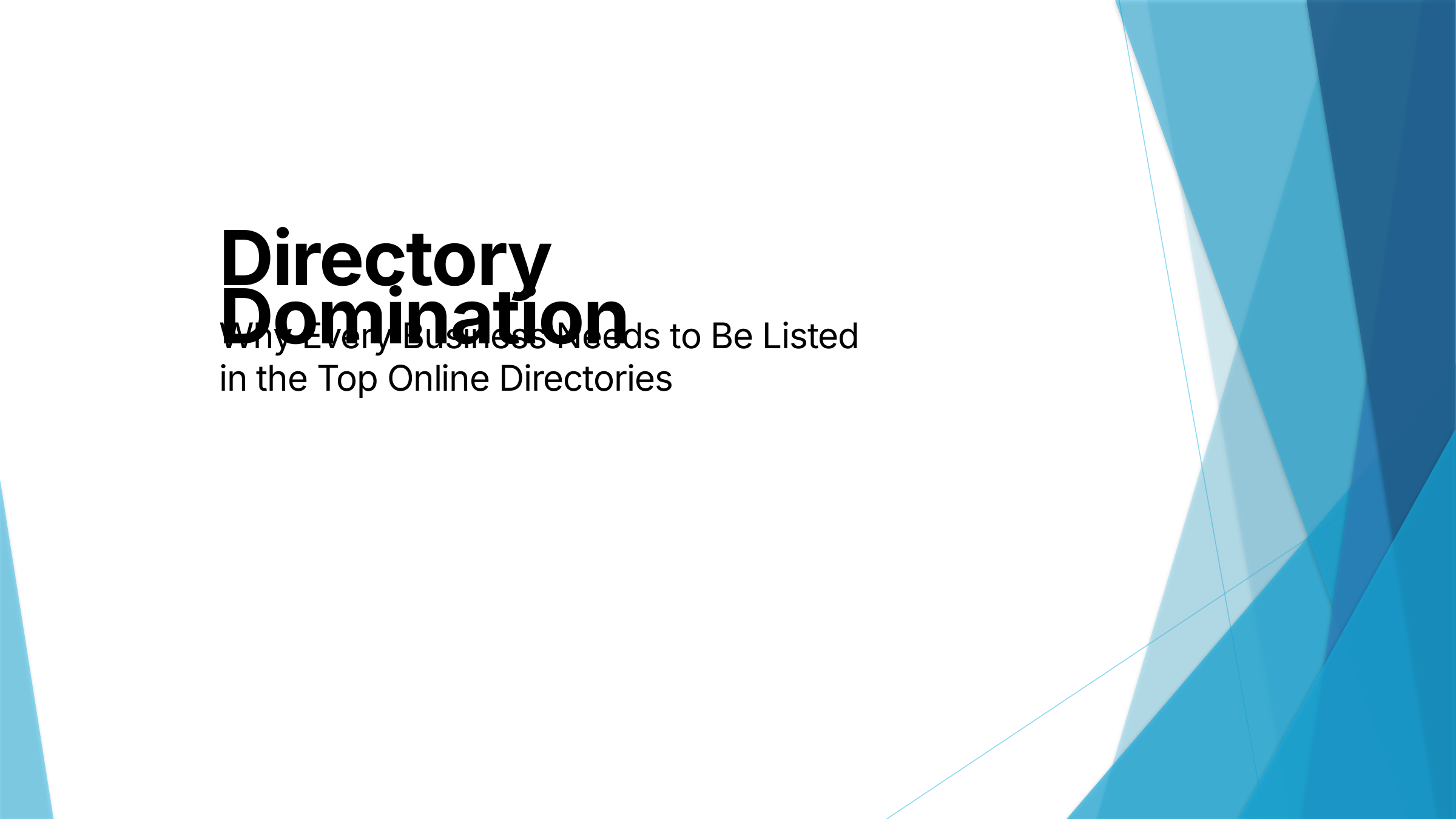

Directory Domination
Why Every Business Needs to Be Listed in the Top Online Directories